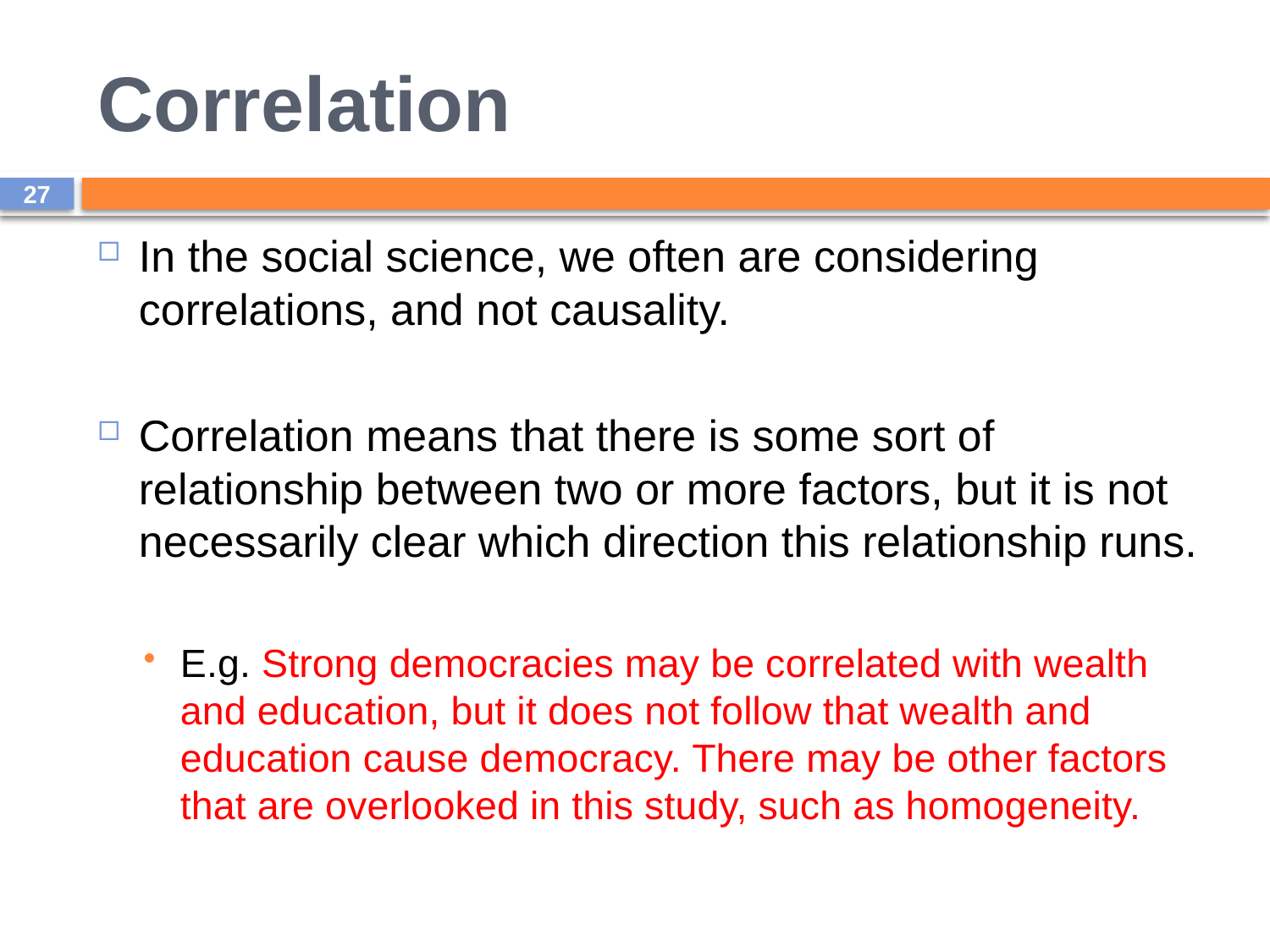

# Correlation
27
In the social science, we often are considering correlations, and not causality.

Correlation means that there is some sort of relationship between two or more factors, but it is not necessarily clear which direction this relationship runs.

E.g. Strong democracies may be correlated with wealth and education, but it does not follow that wealth and education cause democracy. There may be other factors that are overlooked in this study, such as homogeneity.